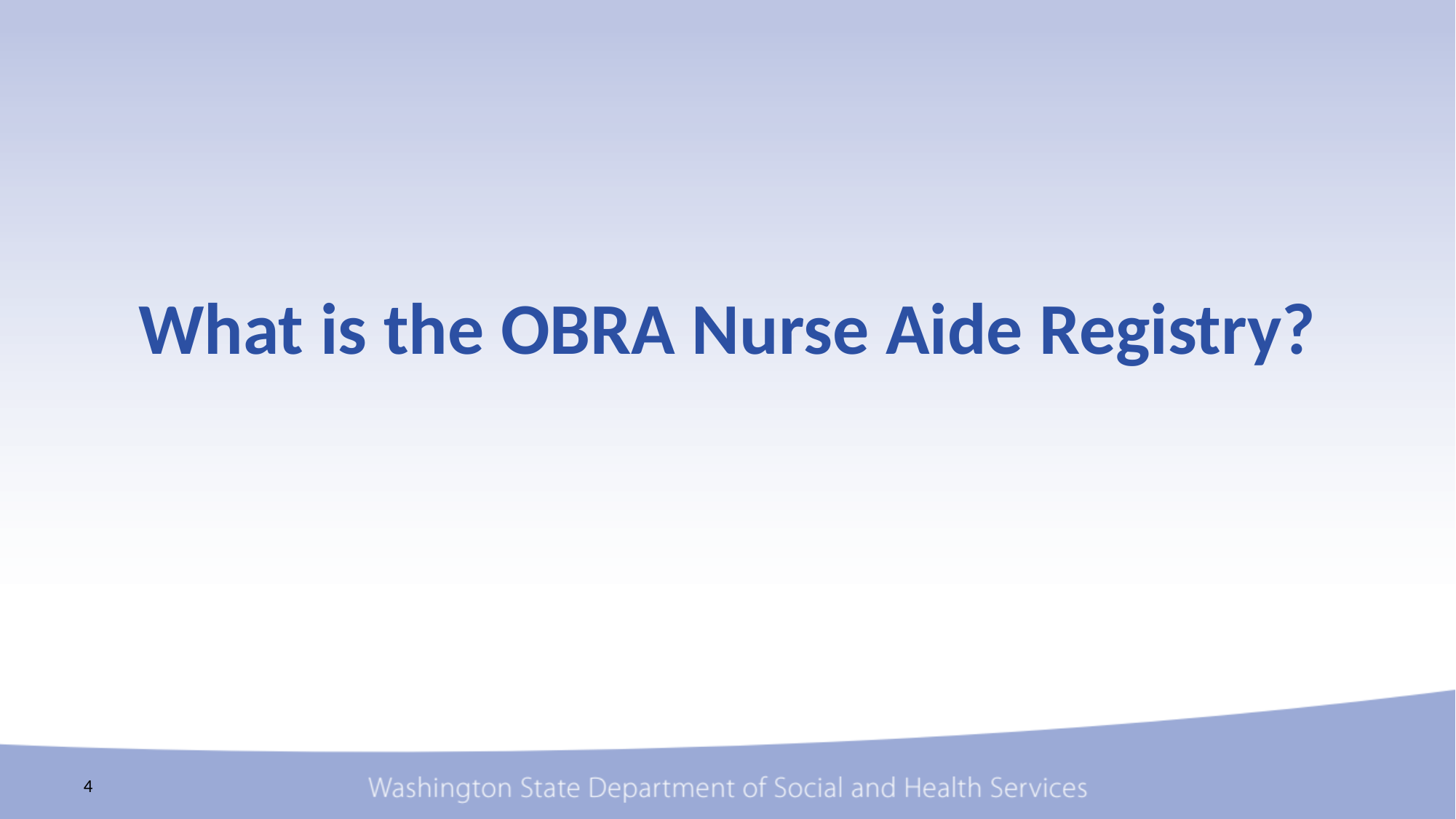

# What is the OBRA Nurse Aide Registry?
4